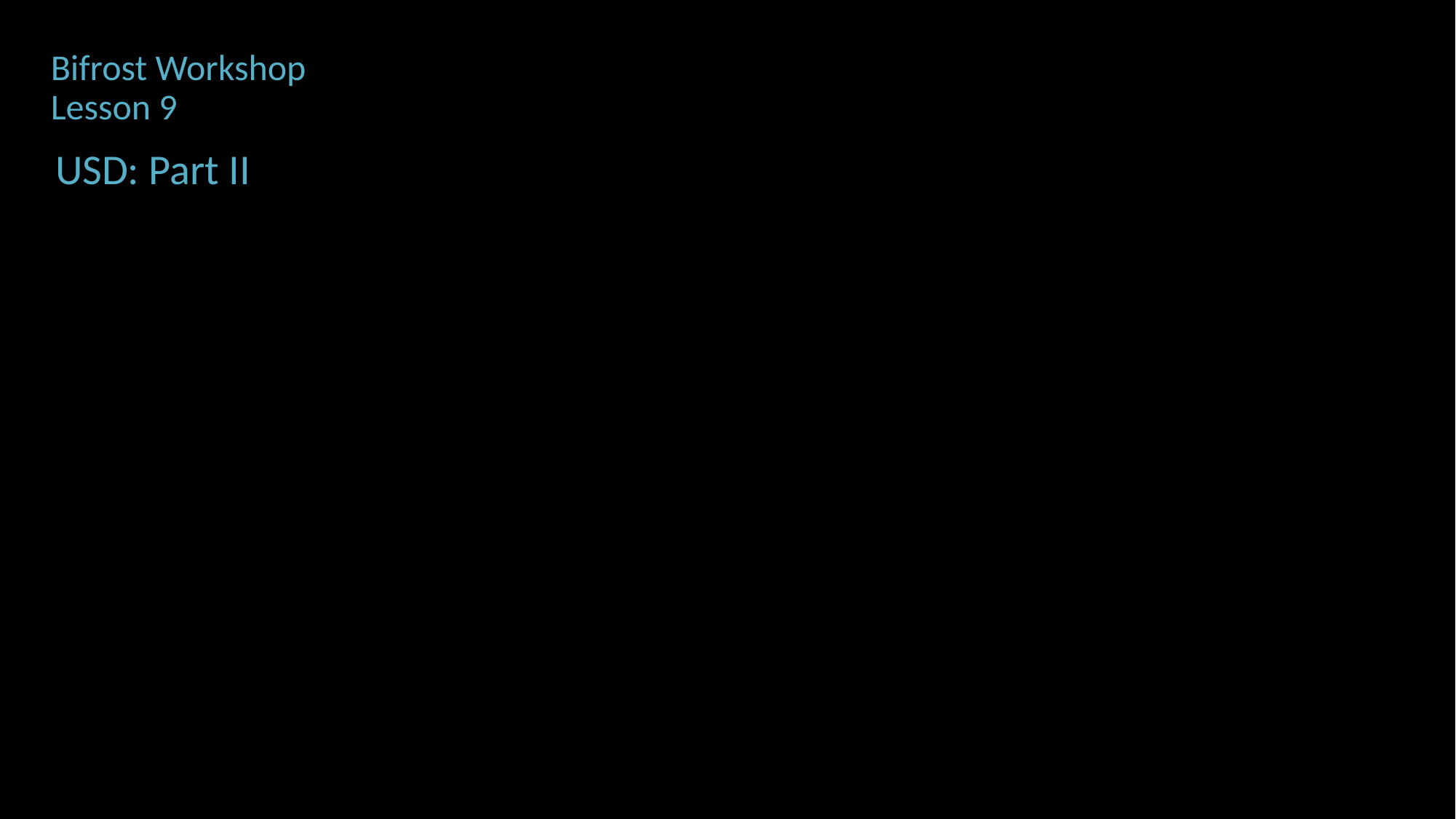

# Bifrost Workshop Lesson 9
USD: Part II